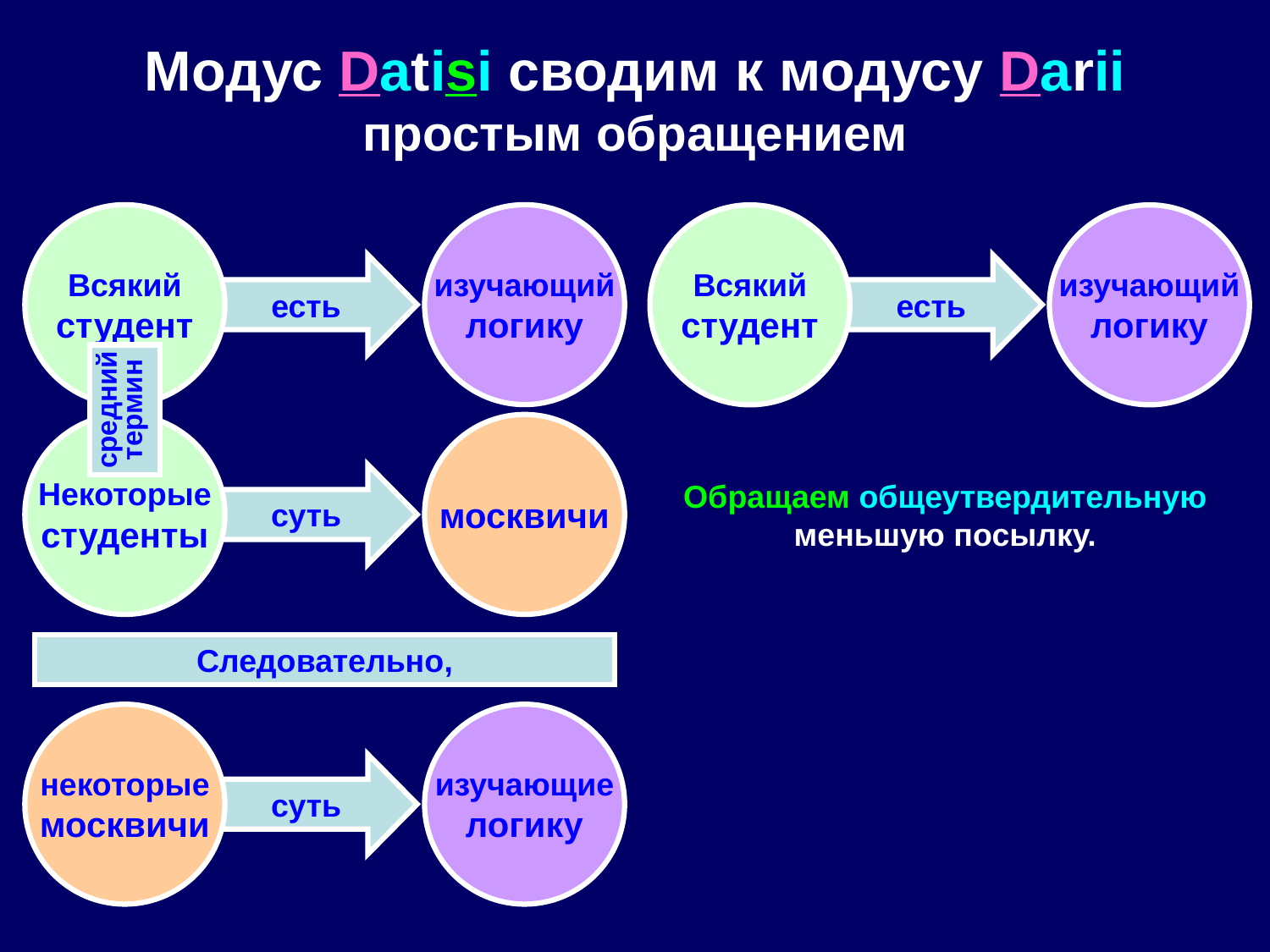

# Модус Datisi сводим к модусу Darii простым обращением
Всякий
студент
изучающий
логику
Всякий
студент
изучающий
логику
есть
есть
средний
термин
Некоторые
студенты
москвичи
Обращаем общеутвердительную
меньшую посылку.
суть
Следовательно,
некоторые
москвичи
изучающие
логику
суть